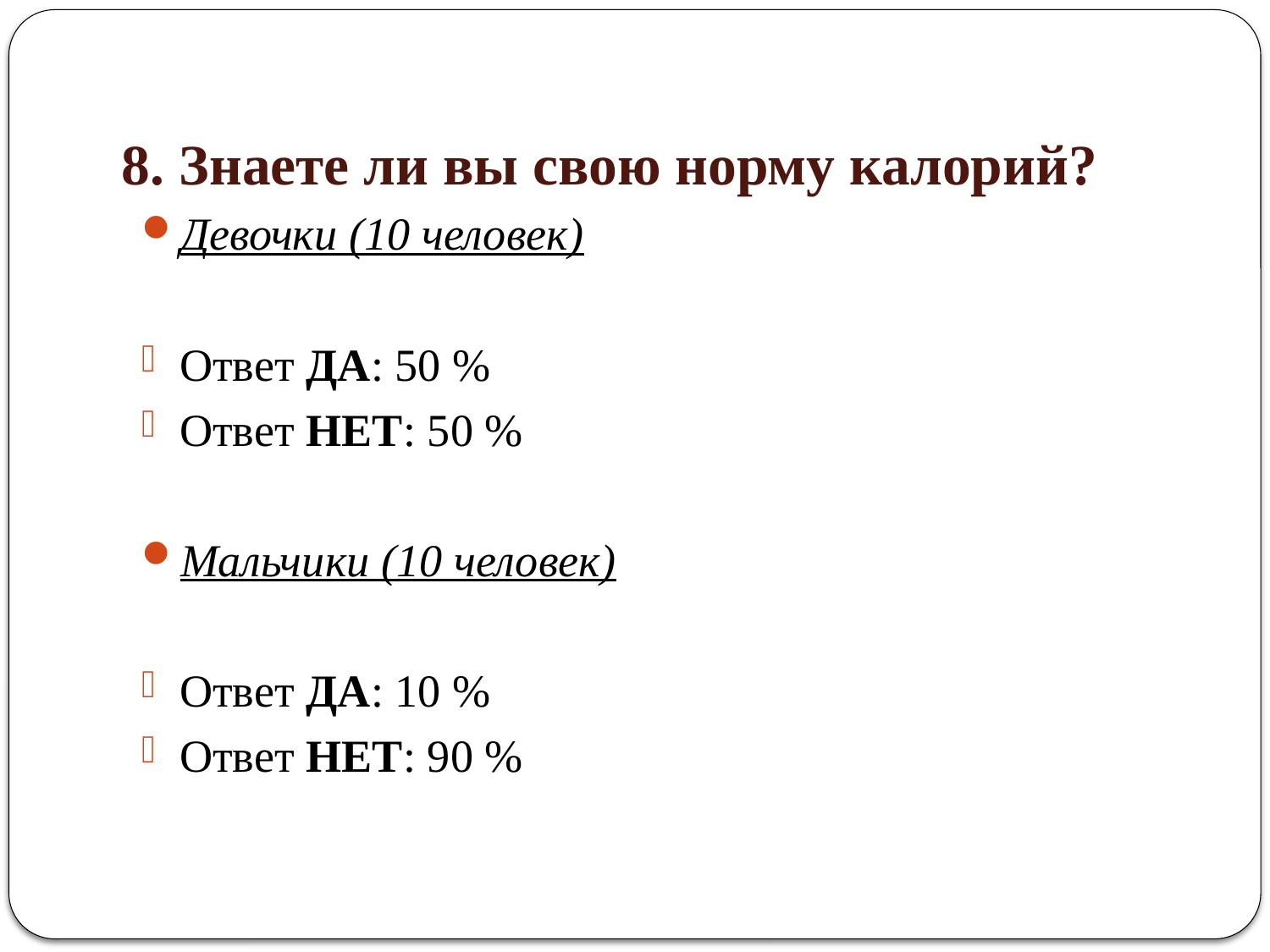

# 8. Знаете ли вы свою норму калорий?
Девочки (10 человек)

Ответ ДА: 50 %
Ответ НЕТ: 50 %

Мальчики (10 человек)

Ответ ДА: 10 %
Ответ НЕТ: 90 %